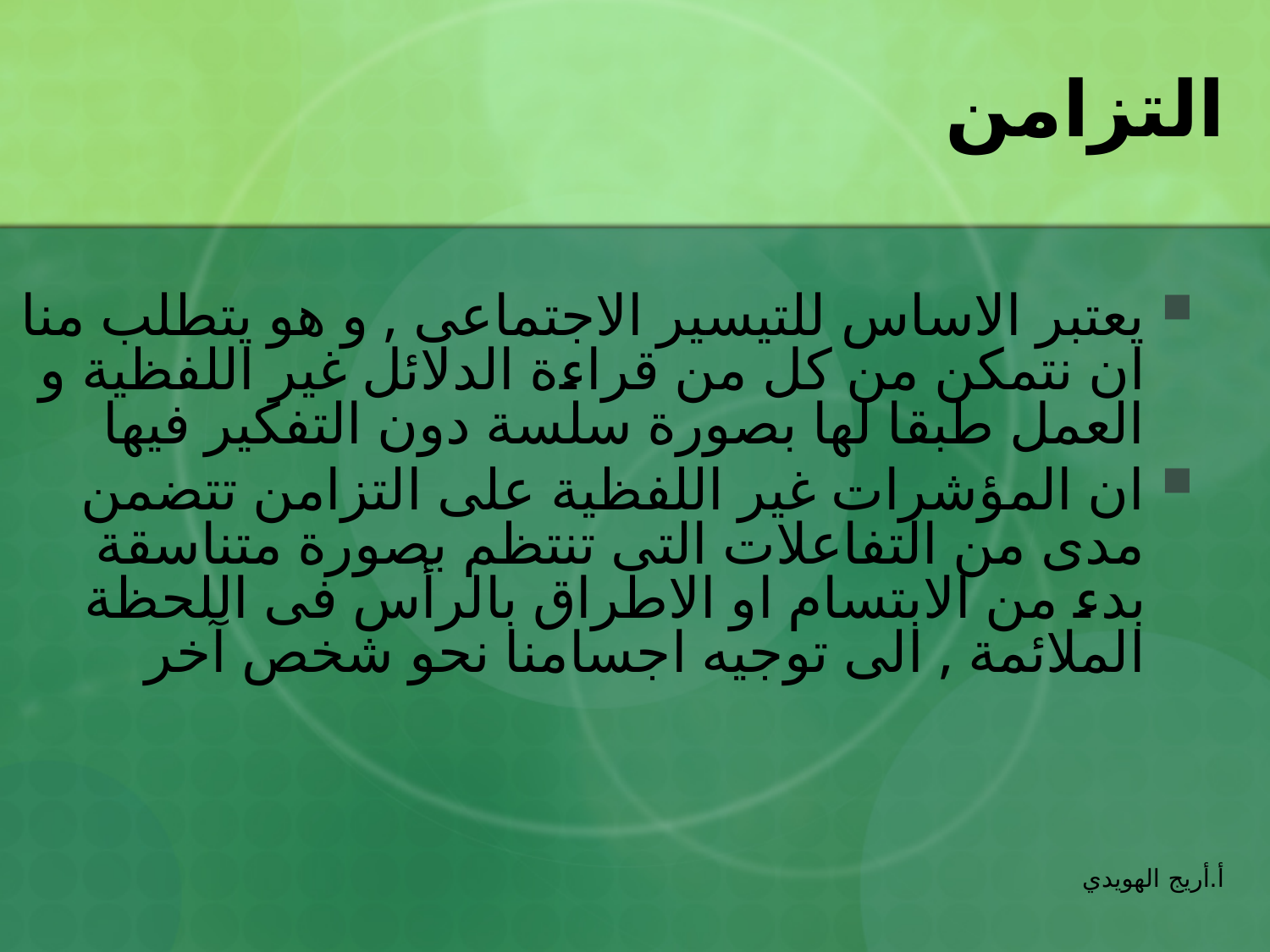

# التزامن
يعتبر الاساس للتيسير الاجتماعى , و هو يتطلب منا ان نتمكن من كل من قراءة الدلائل غير اللفظية و العمل طبقا لها بصورة سلسة دون التفكير فيها
ان المؤشرات غير اللفظية على التزامن تتضمن مدى من التفاعلات التى تنتظم بصورة متناسقة بدء من الابتسام او الاطراق بالرأس فى اللحظة الملائمة , الى توجيه اجسامنا نحو شخص آخر

أ.أريج الهويدي